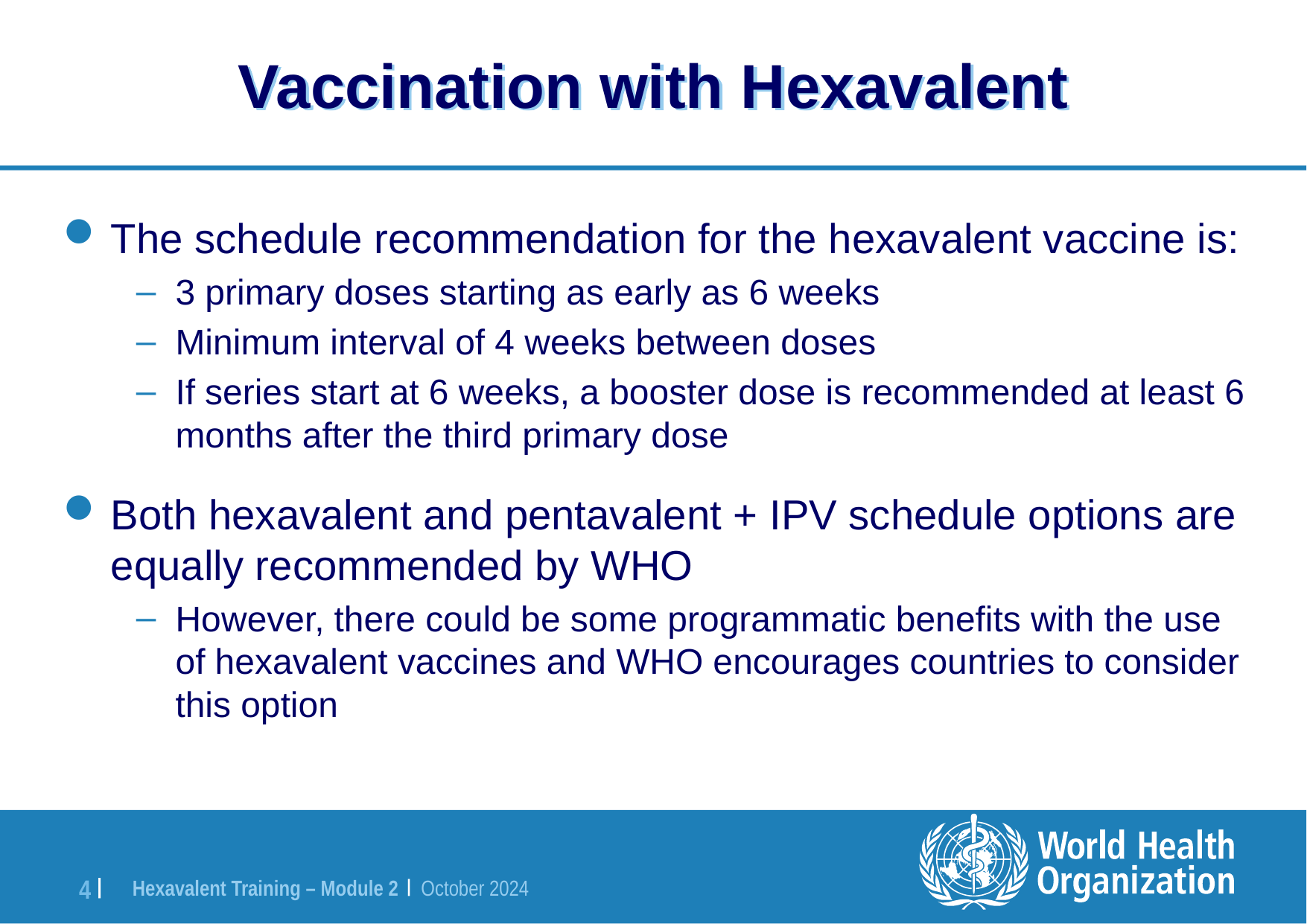

# Vaccination with Hexavalent
The schedule recommendation for the hexavalent vaccine is:
3 primary doses starting as early as 6 weeks
Minimum interval of 4 weeks between doses
If series start at 6 weeks, a booster dose is recommended at least 6 months after the third primary dose
Both hexavalent and pentavalent + IPV schedule options are equally recommended by WHO
However, there could be some programmatic benefits with the use of hexavalent vaccines and WHO encourages countries to consider this option